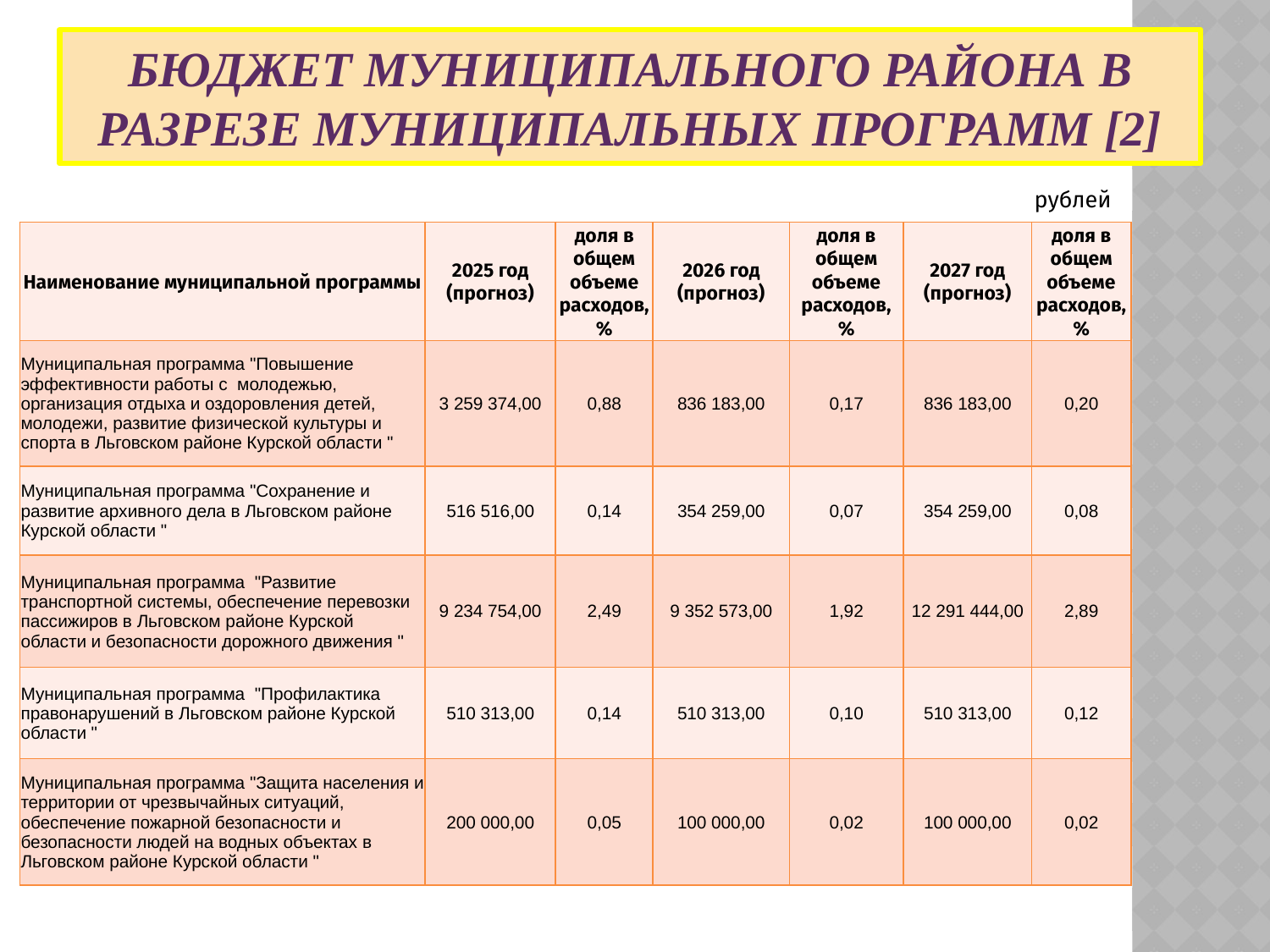

# Бюджет муниципального района в разрезе муниципальных программ [2]
рублей
| Наименование муниципальной программы | 2025 год (прогноз) | доля в общем объеме расходов, % | 2026 год (прогноз) | доля в общем объеме расходов, % | 2027 год (прогноз) | доля в общем объеме расходов, % |
| --- | --- | --- | --- | --- | --- | --- |
| Муниципальная программа "Повышение эффективности работы с молодежью, организация отдыха и оздоровления детей, молодежи, развитие физической культуры и спорта в Льговском районе Курской области " | 3 259 374,00 | 0,88 | 836 183,00 | 0,17 | 836 183,00 | 0,20 |
| Муниципальная программа "Сохранение и развитие архивного дела в Льговском районе Курской области " | 516 516,00 | 0,14 | 354 259,00 | 0,07 | 354 259,00 | 0,08 |
| Муниципальная программа "Развитие транспортной системы, обеспечение перевозки пассижиров в Льговском районе Курской области и безопасности дорожного движения " | 9 234 754,00 | 2,49 | 9 352 573,00 | 1,92 | 12 291 444,00 | 2,89 |
| Муниципальная программа "Профилактика правонарушений в Льговском районе Курской области " | 510 313,00 | 0,14 | 510 313,00 | 0,10 | 510 313,00 | 0,12 |
| Муниципальная программа "Защита населения и территории от чрезвычайных ситуаций, обеспечение пожарной безопасности и безопасности людей на водных объектах в Льговском районе Курской области " | 200 000,00 | 0,05 | 100 000,00 | 0,02 | 100 000,00 | 0,02 |